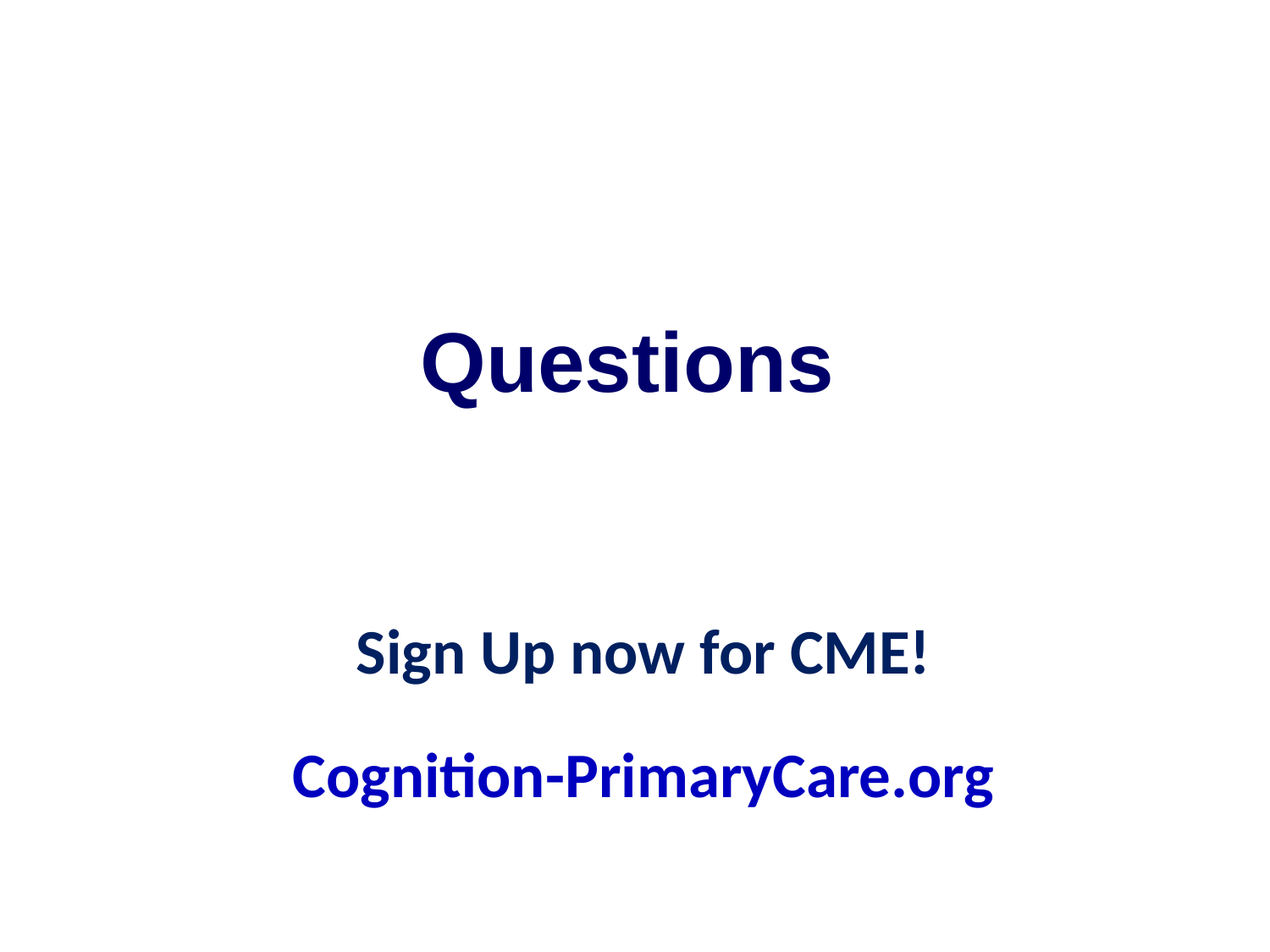

Questions
Sign Up now for CME!
Cognition-PrimaryCare.org